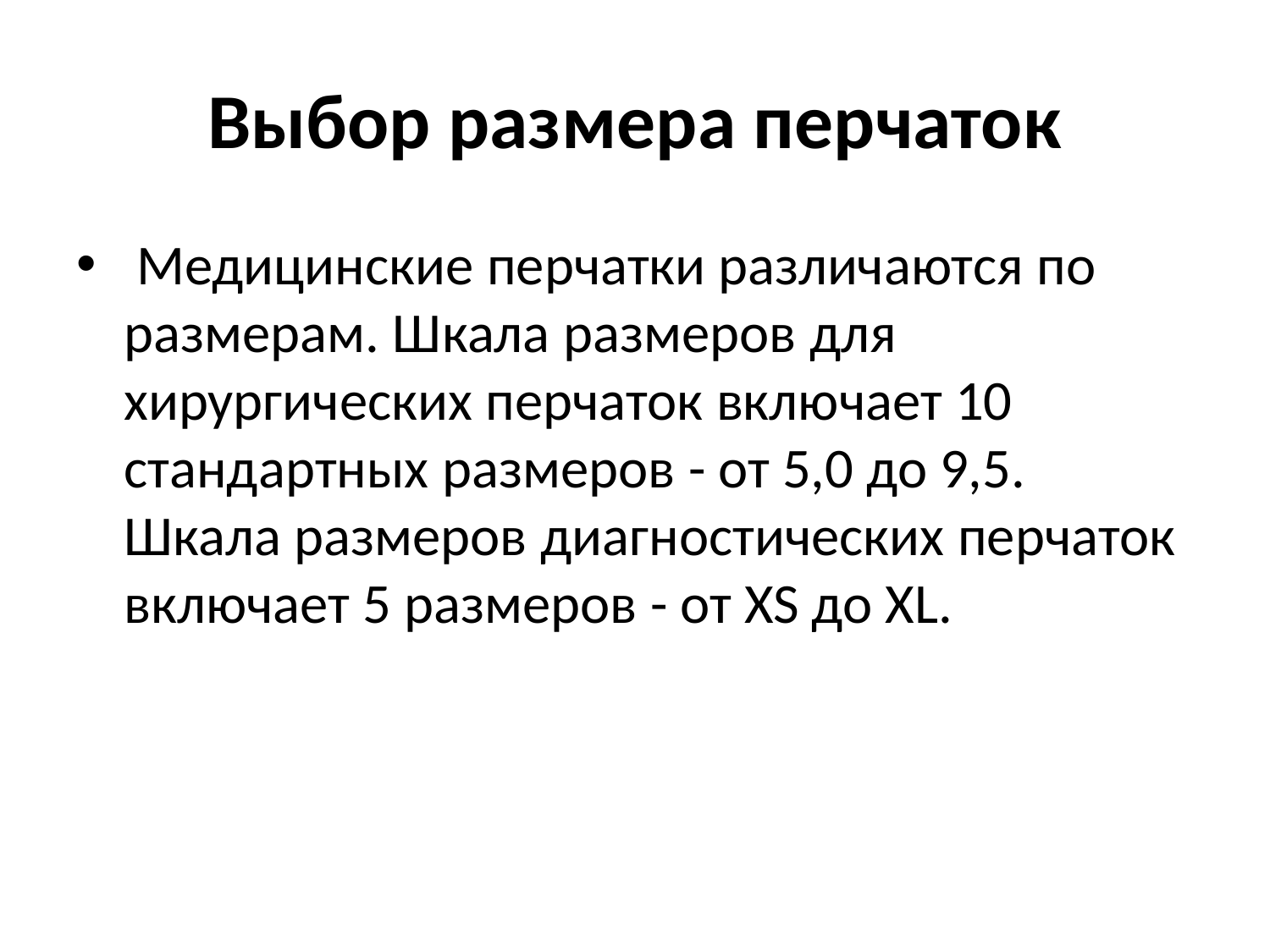

# Выбор размера перчаток
 Медицинские перчатки различаются по размерам. Шкала размеров для хирургических перчаток включает 10 стандартных размеров - от 5,0 до 9,5. Шкала размеров диагностических перчаток включает 5 размеров - от XS до XL.